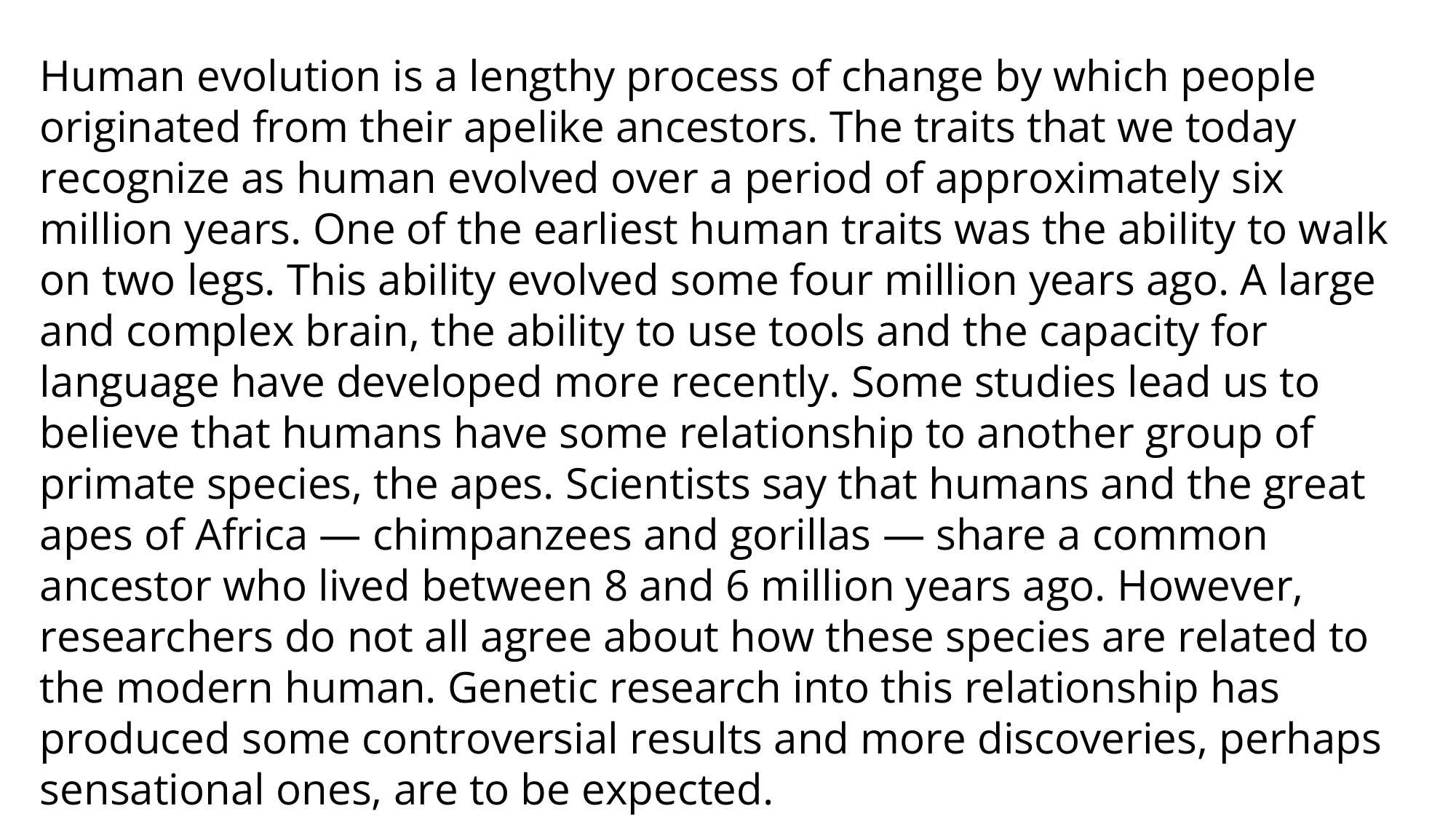

Human evolution is a lengthy process of change by which people originated from their apelike ancestors. The traits that we today recognize as human evolved over a period of approximately six million years. One of the earliest human traits was the ability to walk on two legs. This ability evolved some four million years ago. A large and complex brain, the ability to use tools and the capacity for language have developed more recently. Some studies lead us to believe that humans have some relationship to another group of primate species, the apes. Scientists say that humans and the great apes of Africa — chimpanzees and gorillas — share a common ancestor who lived between 8 and 6 million years ago. However, researchers do not all agree about how these species are related to the modern human. Genetic research into this relationship has produced some controversial results and more discoveries, perhaps sensational ones, are to be expected.